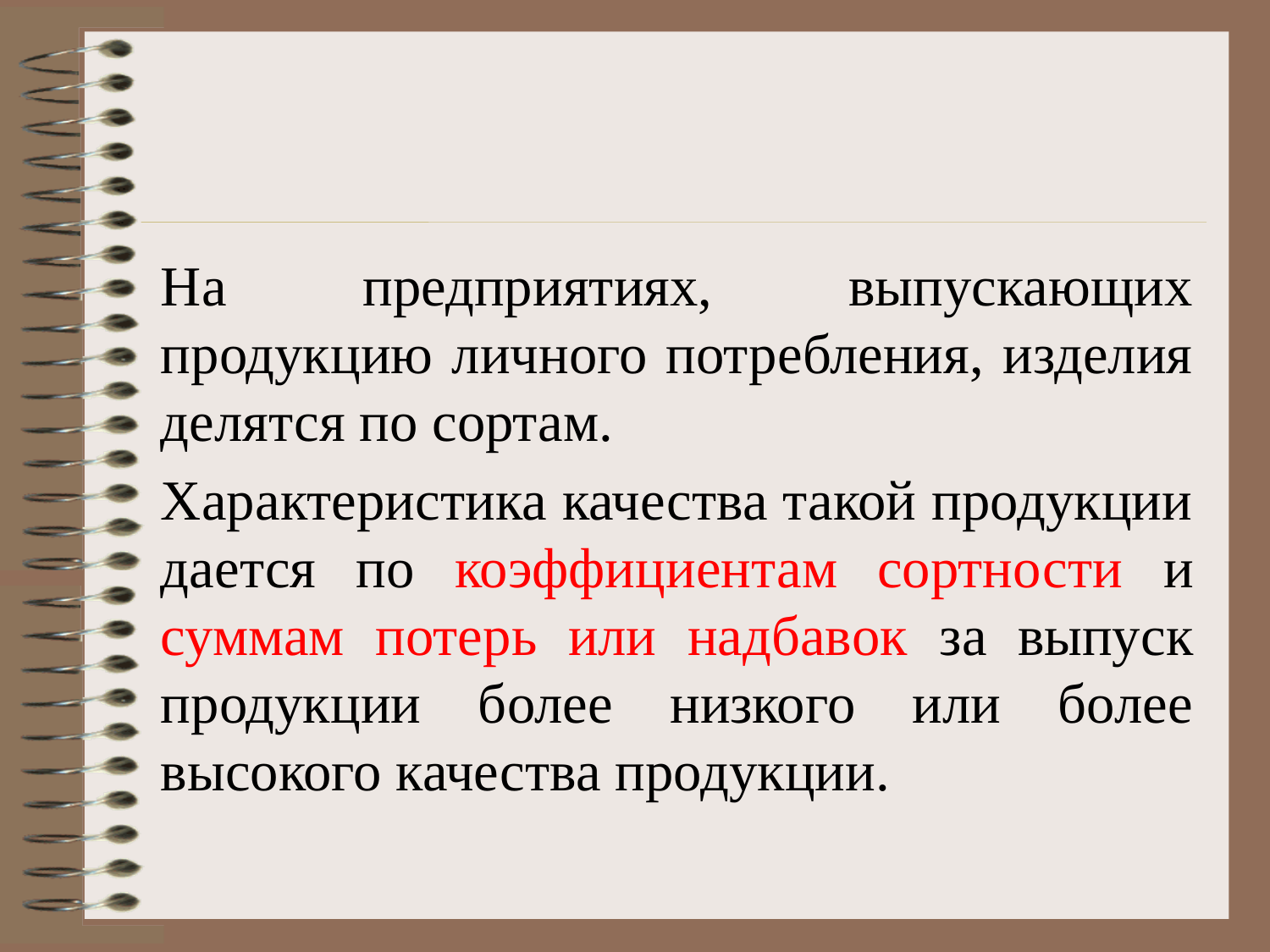

На предприятиях, выпускающих продукцию личного потребления, изделия делятся по сортам.
Характеристика качества такой продукции дается по коэффициентам сортности и суммам потерь или надбавок за выпуск продукции более низкого или более высокого качества продукции.